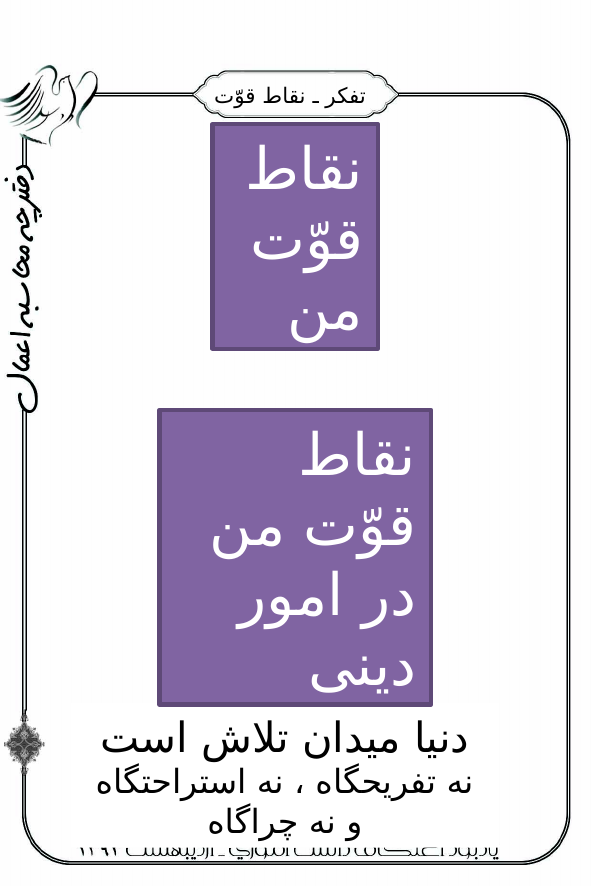

# تفکر ـ نقاط قوّت
نقاط قوّت من
نقاط قوّت من در امور دینی
دنیا میدان تلاش است
نه تفریحگاه ، نه استراحتگاه و نه چراگاه